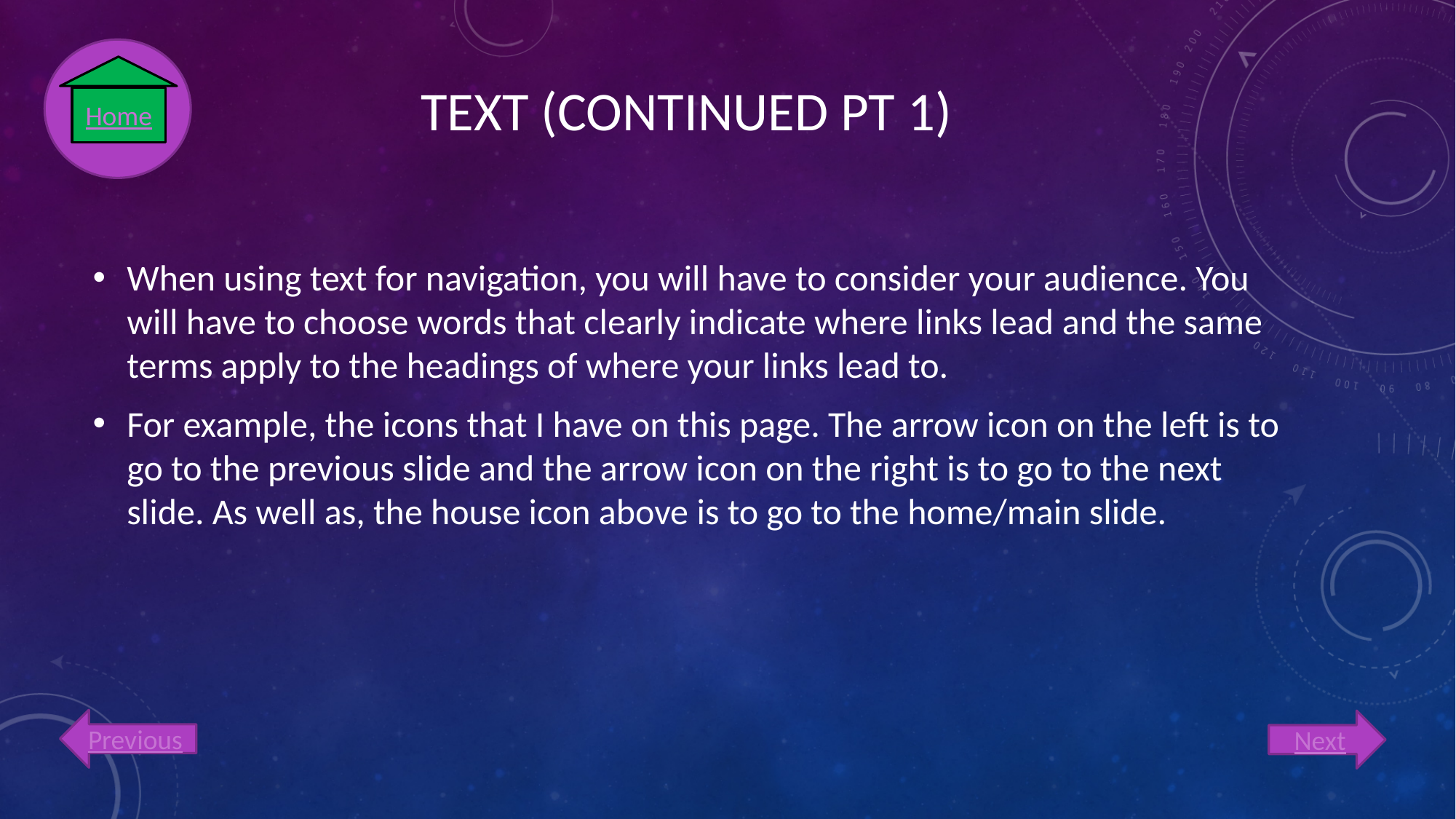

# Text (continued pT 1)

Home
When using text for navigation, you will have to consider your audience. You will have to choose words that clearly indicate where links lead and the same terms apply to the headings of where your links lead to.
For example, the icons that I have on this page. The arrow icon on the left is to go to the previous slide and the arrow icon on the right is to go to the next slide. As well as, the house icon above is to go to the home/main slide.

Previous
Next